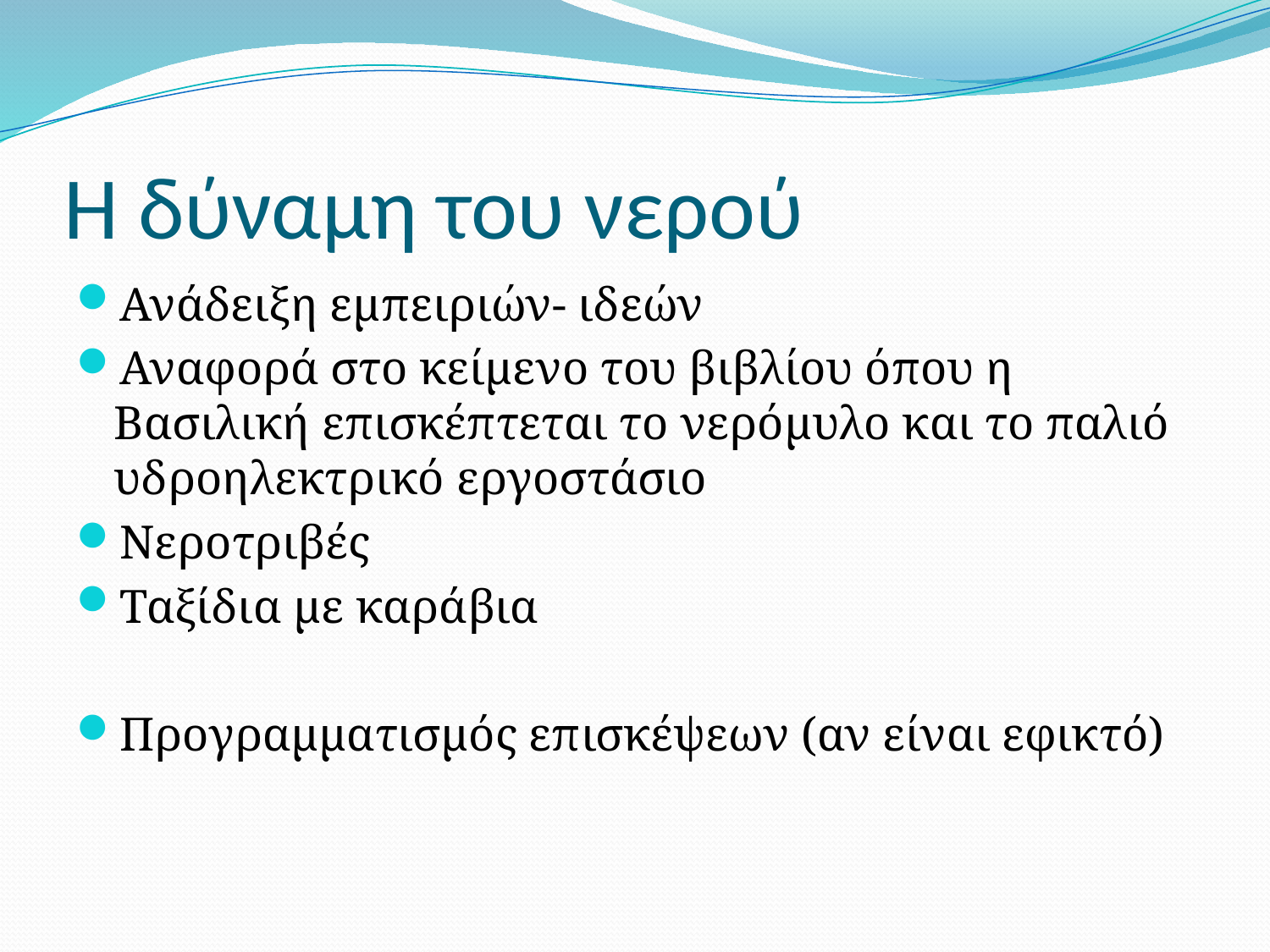

# Η δύναμη του νερού
Ανάδειξη εμπειριών- ιδεών
Αναφορά στο κείμενο του βιβλίου όπου η Βασιλική επισκέπτεται το νερόμυλο και το παλιό υδροηλεκτρικό εργοστάσιο
Νεροτριβές
Ταξίδια με καράβια

Προγραμματισμός επισκέψεων (αν είναι εφικτό)